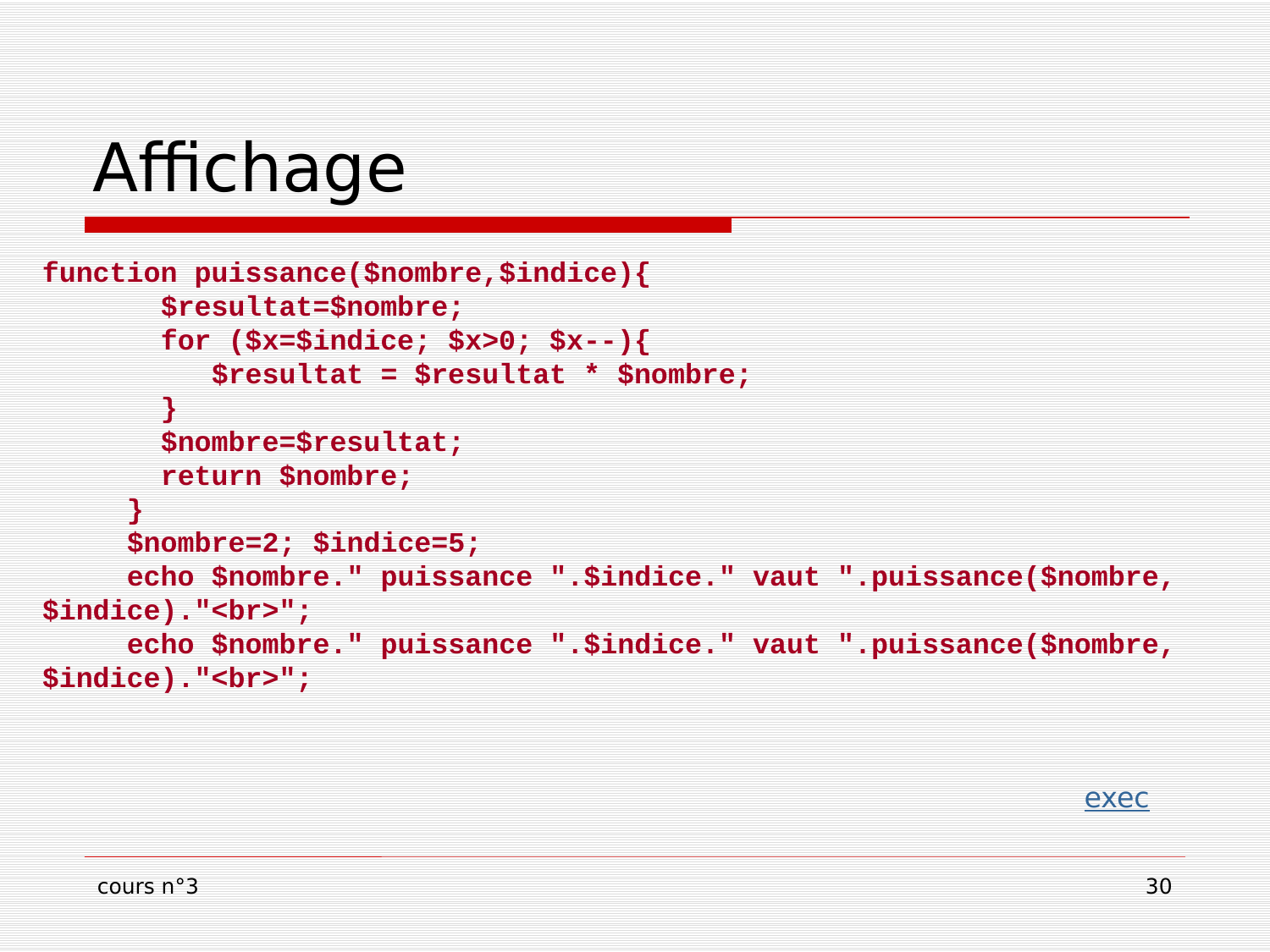

# Affichage

function puissance($nombre,$indice){
       $resultat=$nombre;
       for ($x=$indice; $x>0; $x--){
          $resultat = $resultat * $nombre;
       }
       $nombre=$resultat;
       return $nombre;
     }
     $nombre=2; $indice=5;
     echo $nombre." puissance ".$indice." vaut ".puissance($nombre, $indice)."<br>";
     echo $nombre." puissance ".$indice." vaut ".puissance($nombre, $indice)."<br>";
exec
cours n°3
30